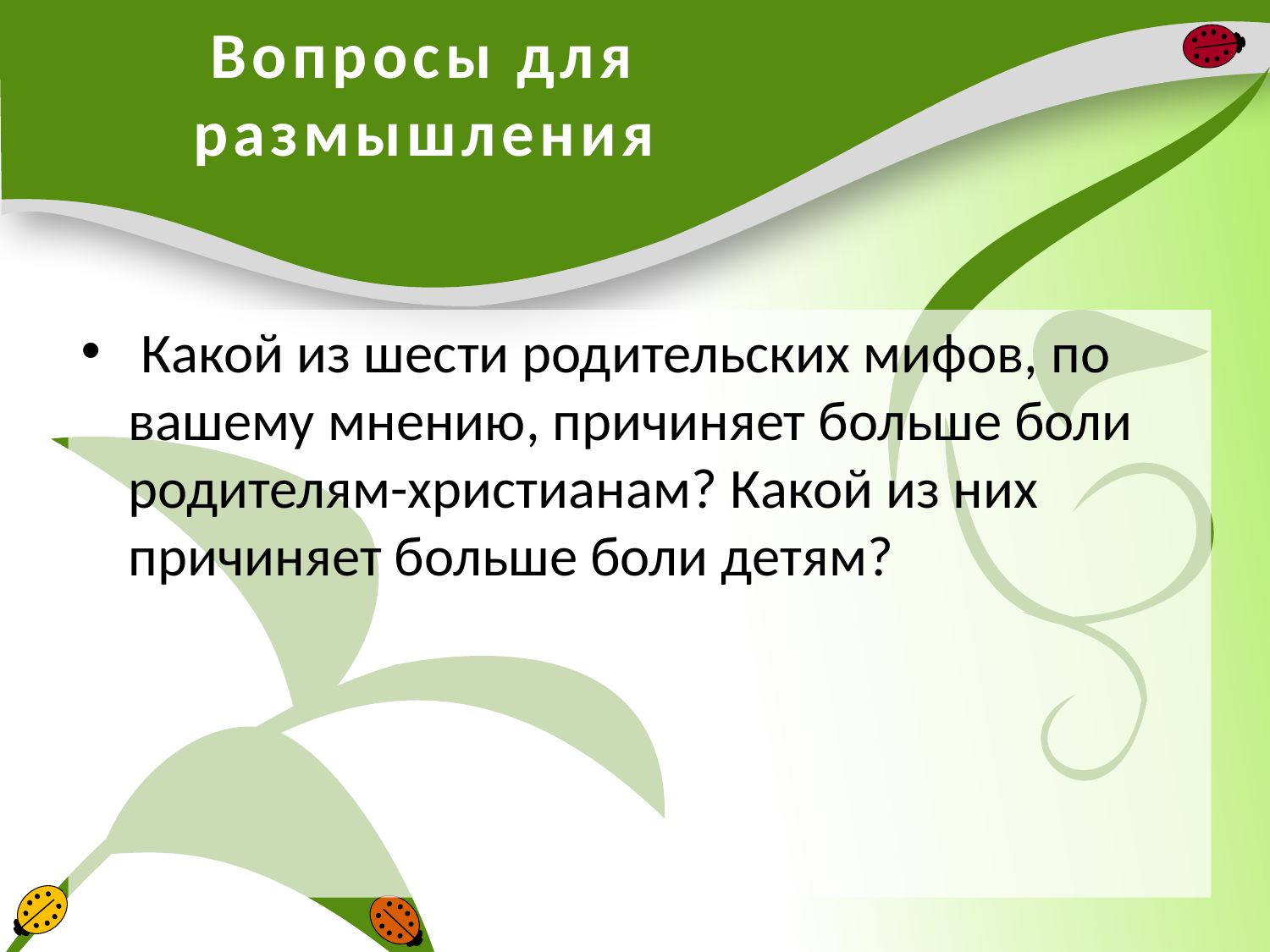

# Вопросы для размышления
 Какой из шести родительских мифов, по вашему мнению, причиняет больше боли родителям-христианам? Какой из них причиняет больше боли детям?